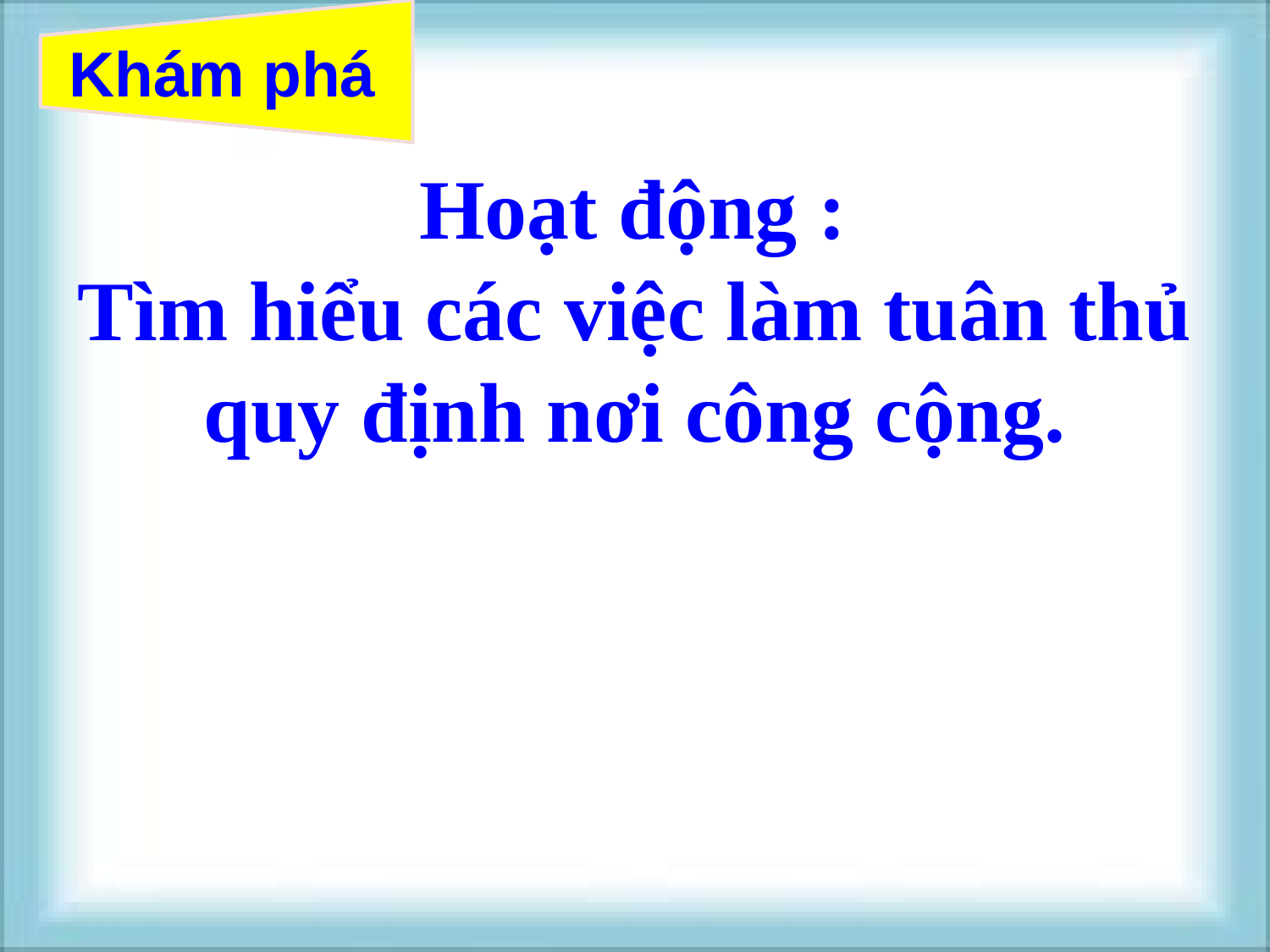

# Khám phá
 Hoạt động :
Tìm hiểu các việc làm tuân thủ quy định nơi công cộng.